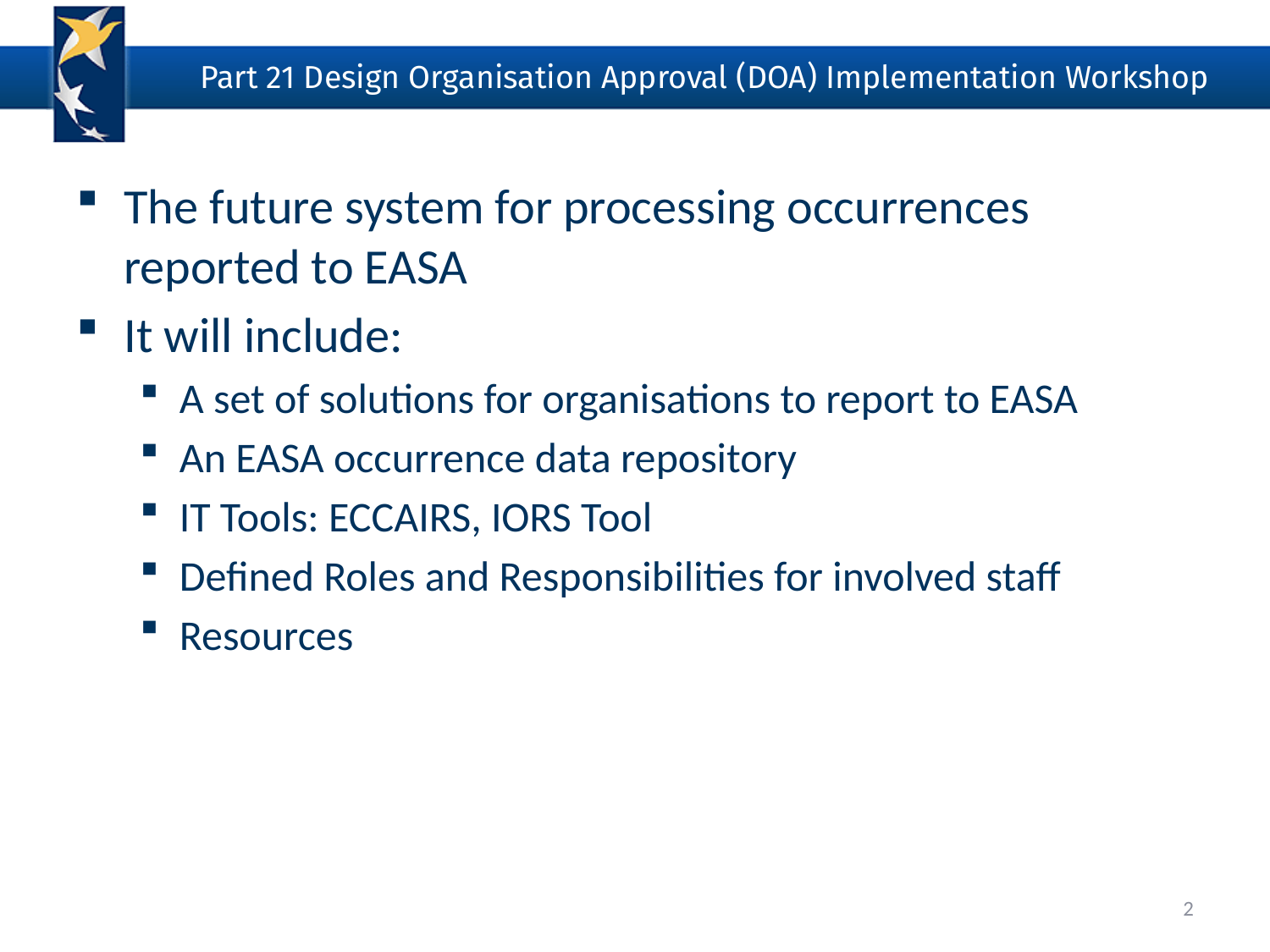

The future system for processing occurrences reported to EASA
It will include:
A set of solutions for organisations to report to EASA
An EASA occurrence data repository
IT Tools: ECCAIRS, IORS Tool
Defined Roles and Responsibilities for involved staff
Resources

2